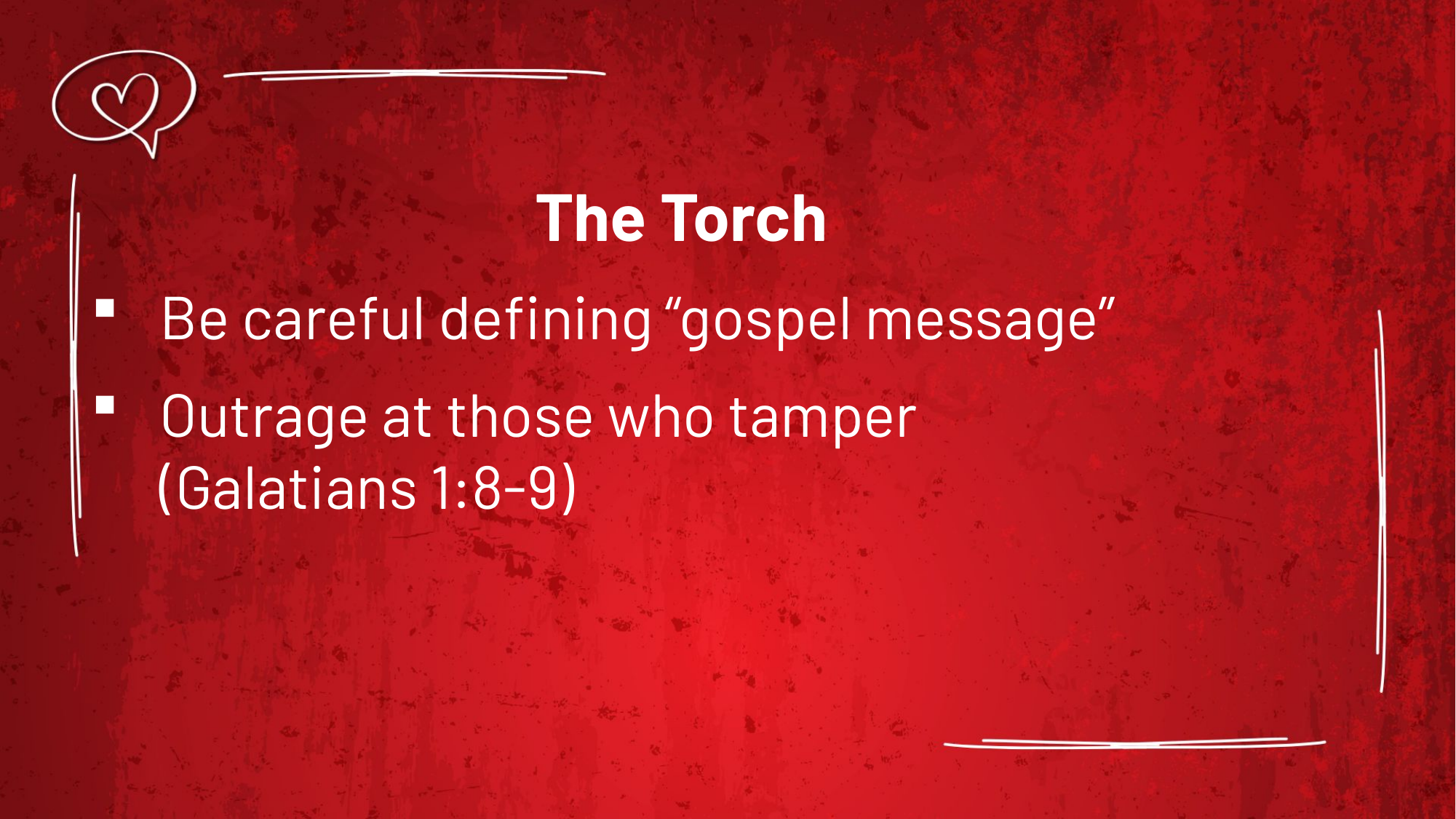

The Torch
Be careful defining “gospel message”
Outrage at those who tamper
(Galatians 1:8-9)